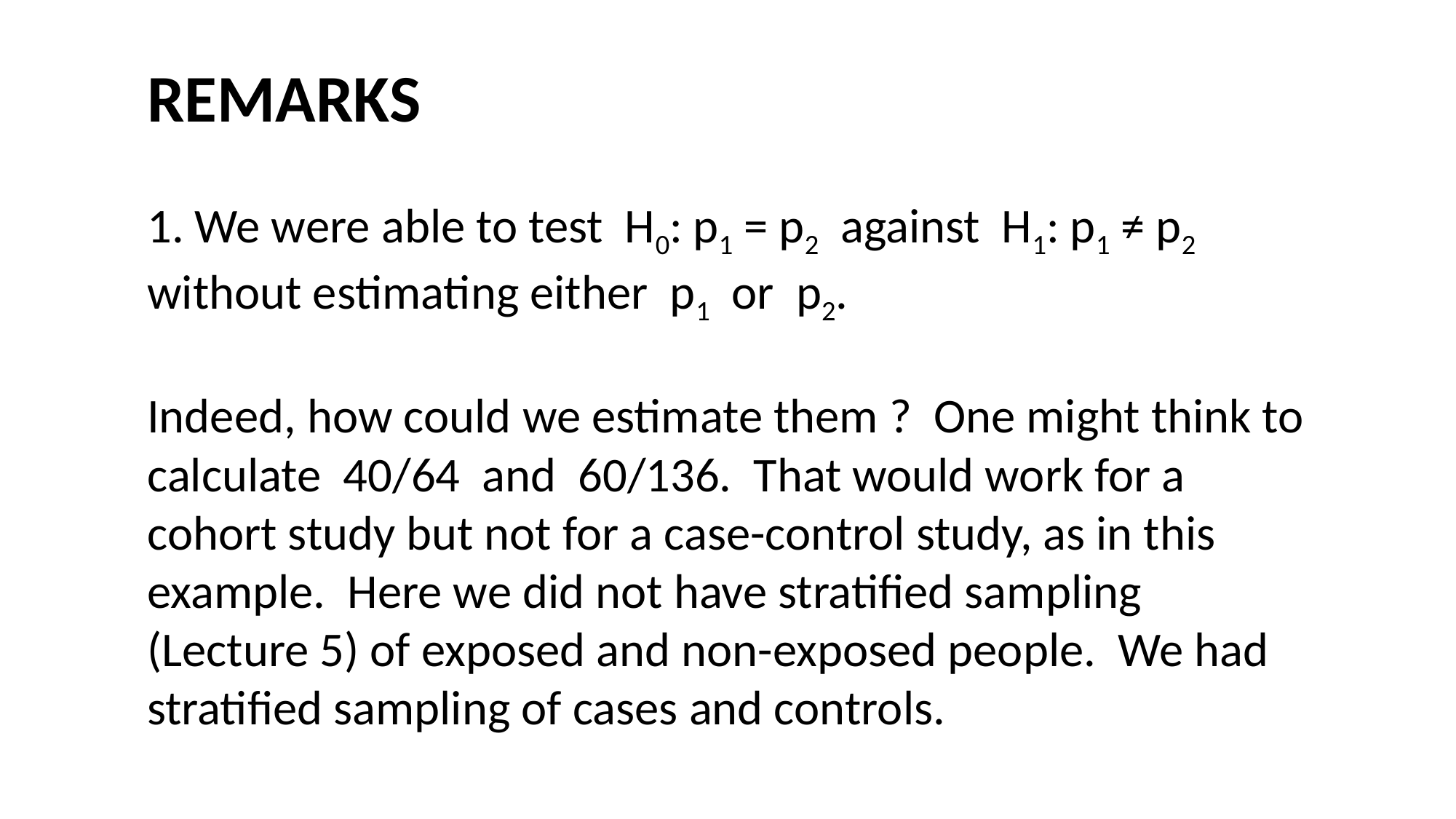

#
REMARKS

1. We were able to test  H0: p1 = p2  against  H1: p1 ≠ p2  without estimating either  p1  or  p2.

Indeed, how could we estimate them ?  One might think to calculate  40/64  and  60/136.  That would work for a cohort study but not for a case-control study, as in this example.  Here we did not have stratified sampling (Lecture 5) of exposed and non-exposed people.  We had stratified sampling of cases and controls.